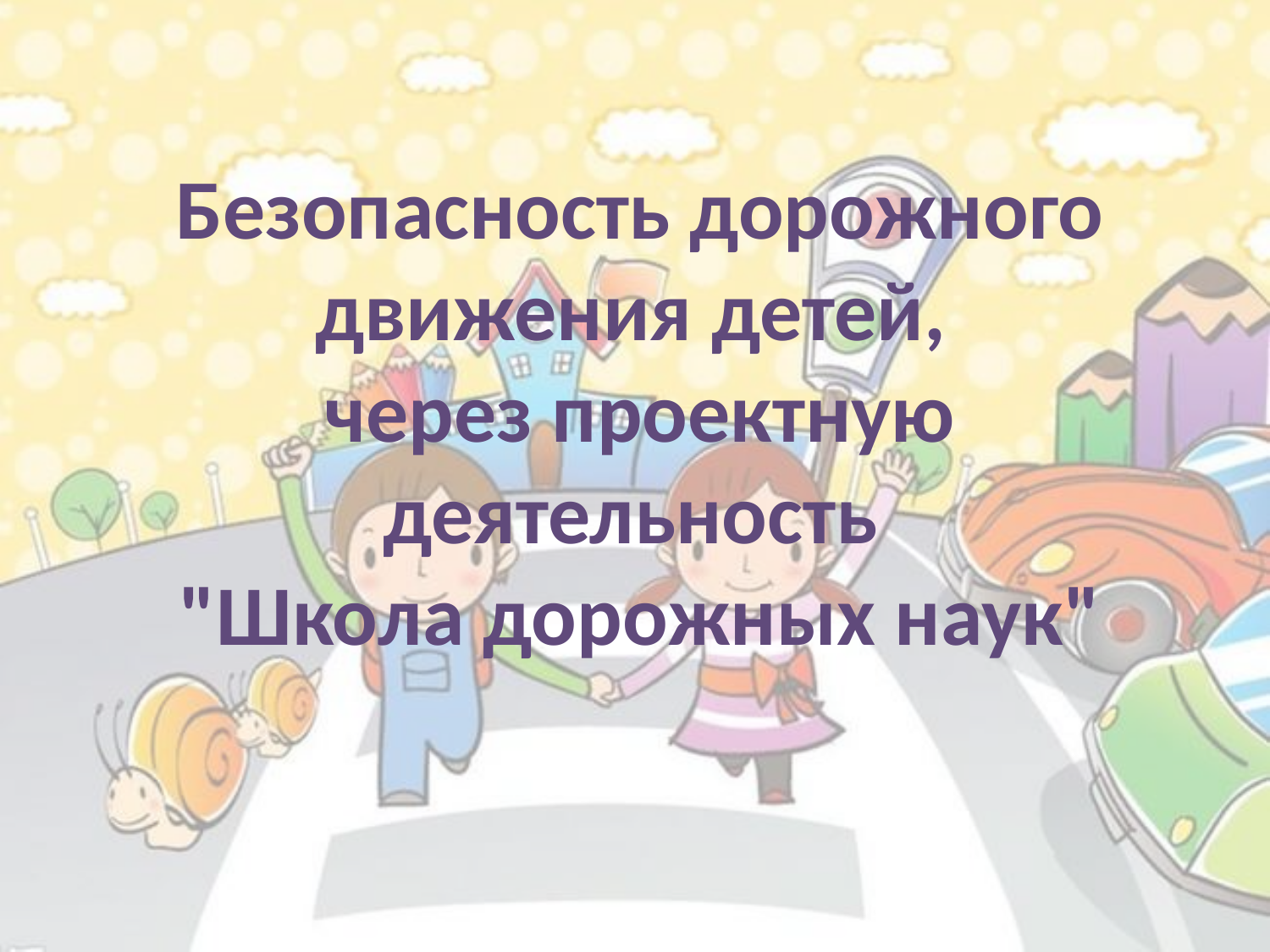

Безопасность дорожного движения детей,
через проектную деятельность
"Школа дорожных наук"